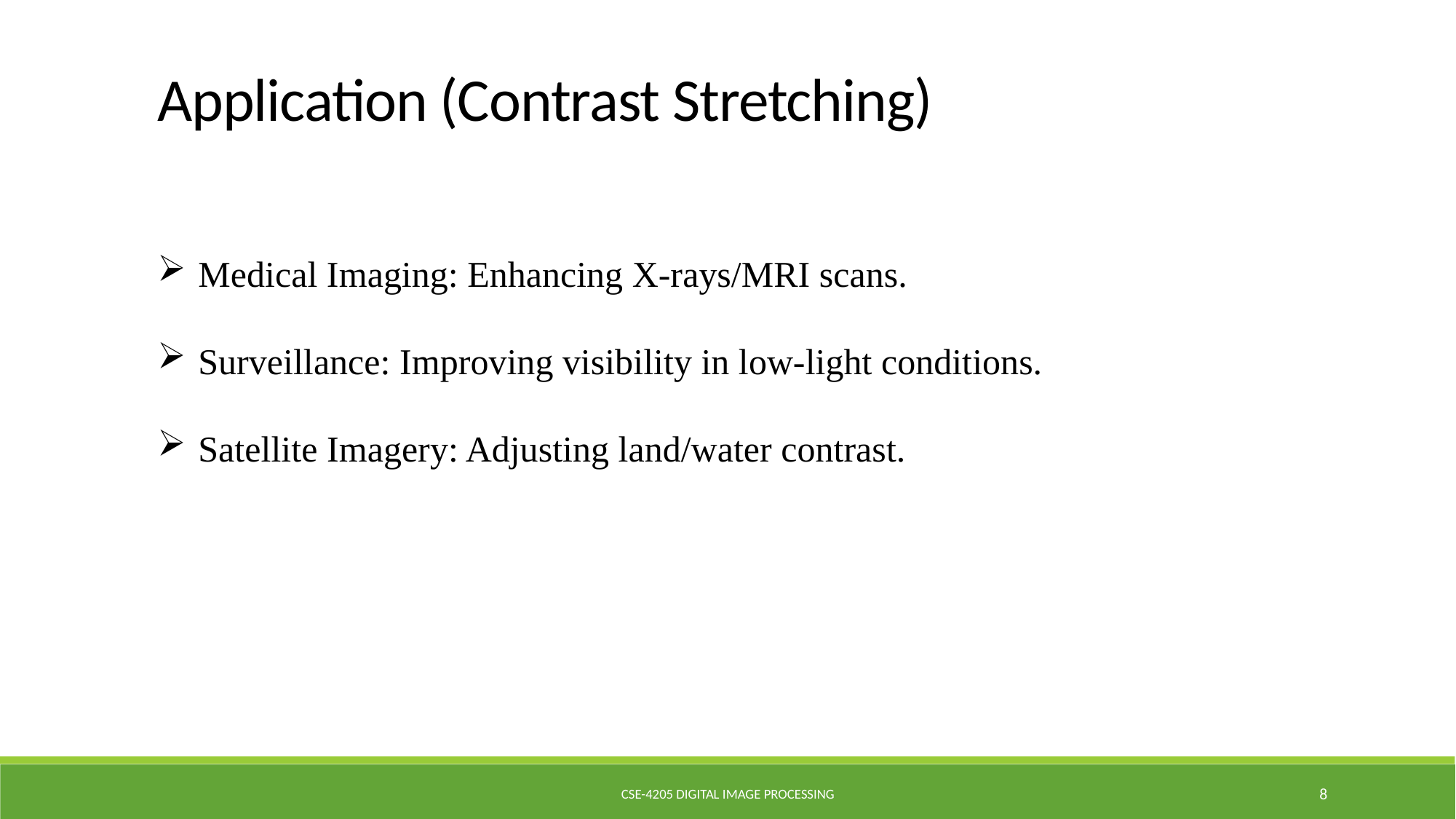

Application (Contrast Stretching)

Medical Imaging: Enhancing X-rays/MRI scans.

Surveillance: Improving visibility in low-light conditions.

Satellite Imagery: Adjusting land/water contrast.

CSE-4205 Digital Image Processing
8